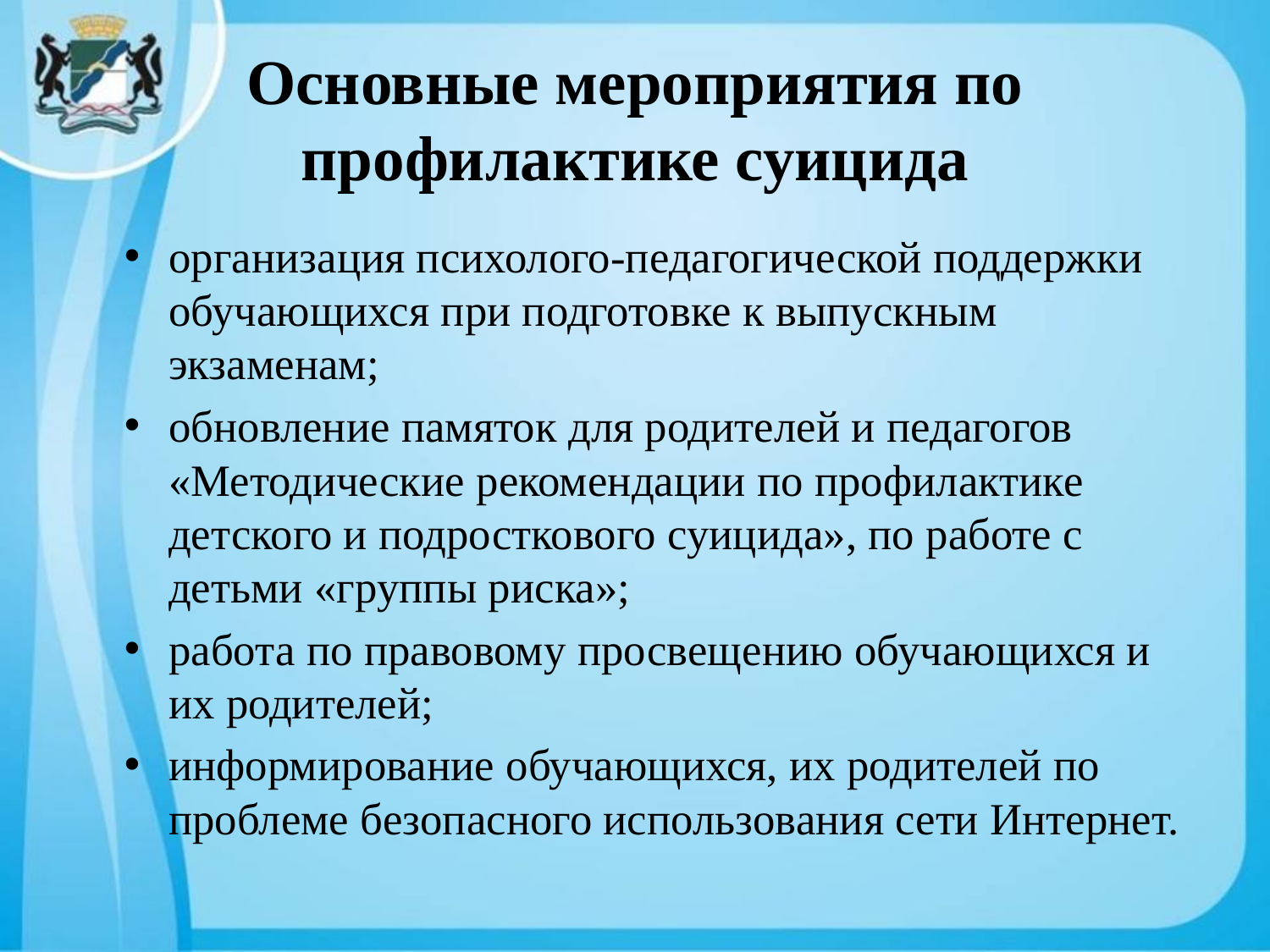

# Основные мероприятия по профилактике суицида
организация психолого-педагогической поддержки обучающихся при подготовке к выпускным экзаменам;
обновление памяток для родителей и педагогов «Методические рекомендации по профилактике детского и подросткового суицида», по работе с детьми «группы риска»;
работа по правовому просвещению обучающихся и их родителей;
информирование обучающихся, их родителей по проблеме безопасного использования сети Интернет.